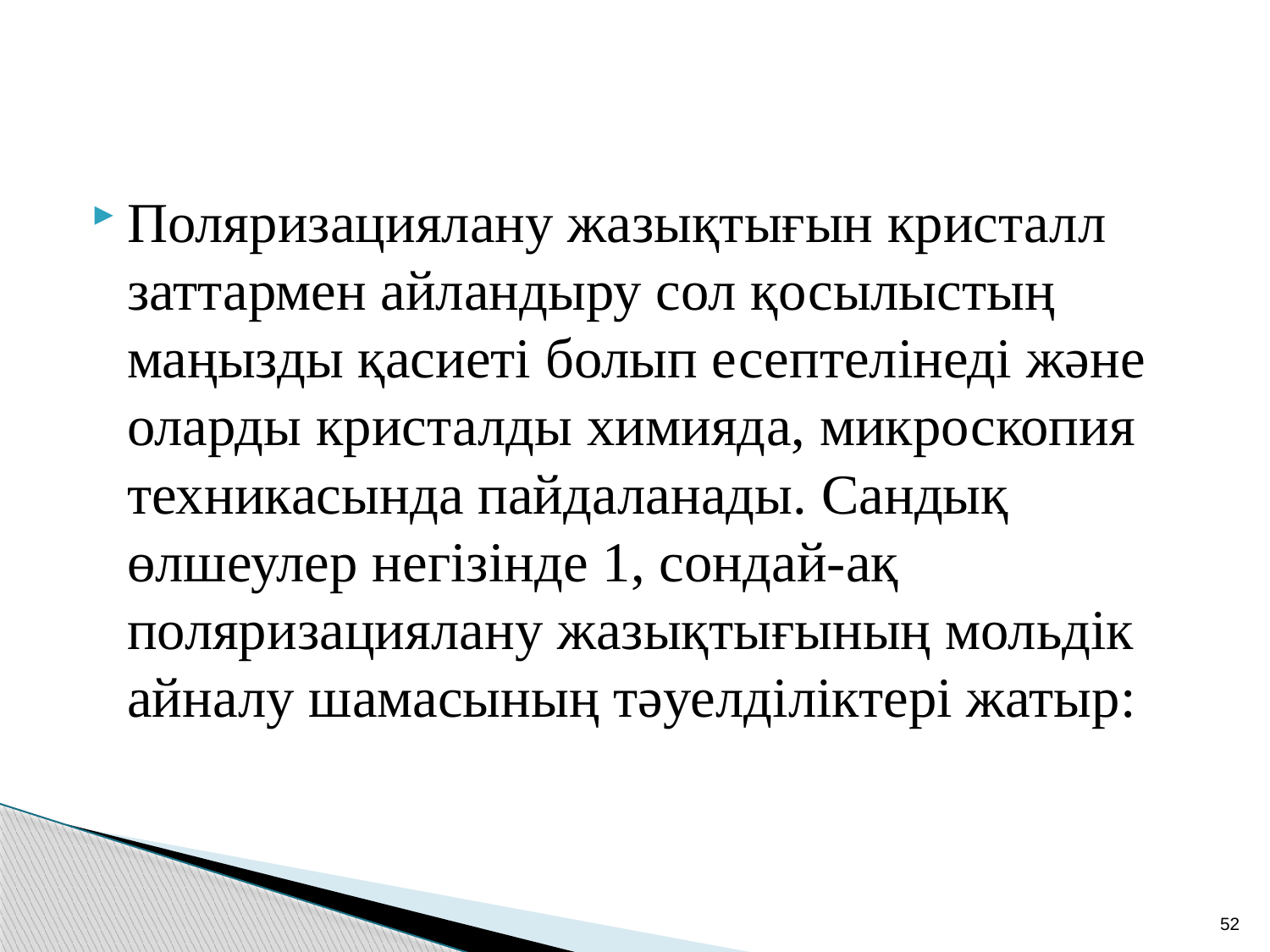

Поляризациялану жазықтығын кристалл заттармен айландыру сол қосылыстың маңызды қасиеті болып есептелінеді және оларды кристалды химияда, микроскопия техникасында пайдаланады. Сандық өлшеулер негізінде 1, сондай-ақ поляризациялану жазықтығының мольдік айналу шамасының тәуелділіктері жатыр:
52